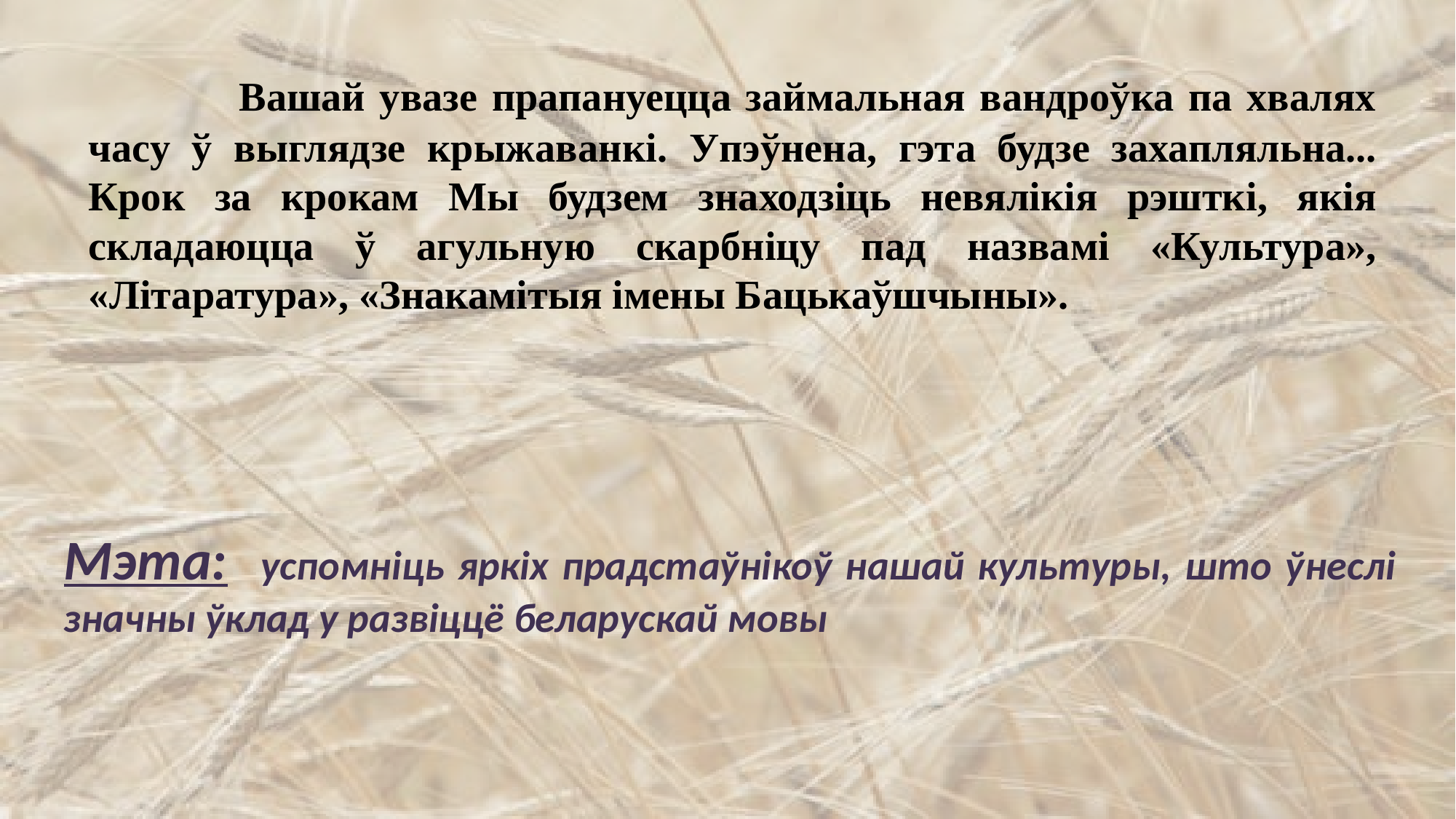

Вашай увазе прапануецца займальная вандроўка па хвалях часу ў выглядзе крыжаванкі. Упэўнена, гэта будзе захапляльна... Крок за крокам Мы будзем знаходзіць невялікія рэшткі, якія складаюцца ў агульную скарбніцу пад назвамі «Культура», «Літаратура», «Знакамітыя імены Бацькаўшчыны».
Мэта:  успомніць яркіх прадстаўнікоў нашай культуры, што ўнеслі значны ўклад у развіццё беларускай мовы